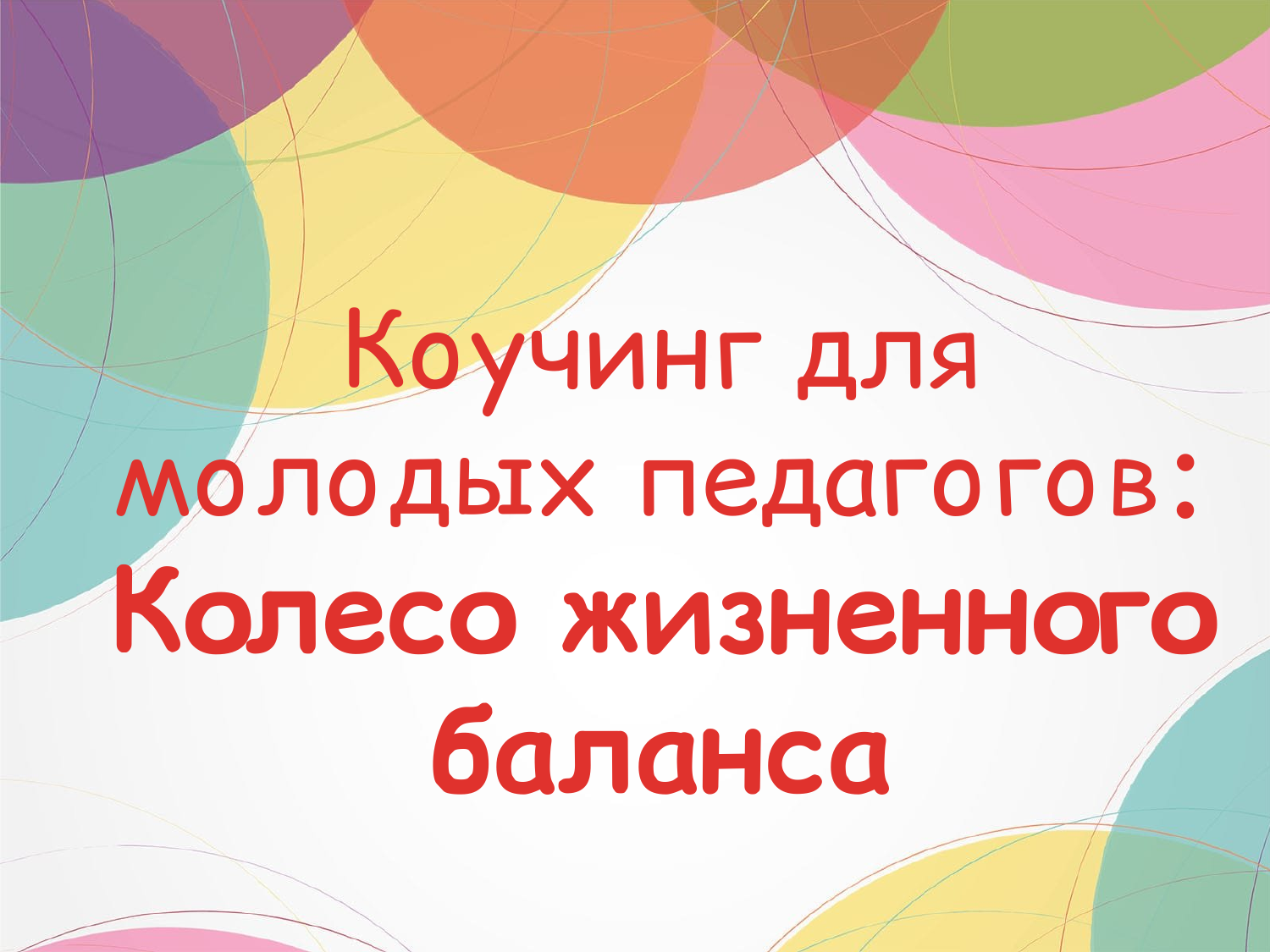

# Коучинг для молодых педагогов: Колесо жизненного баланса